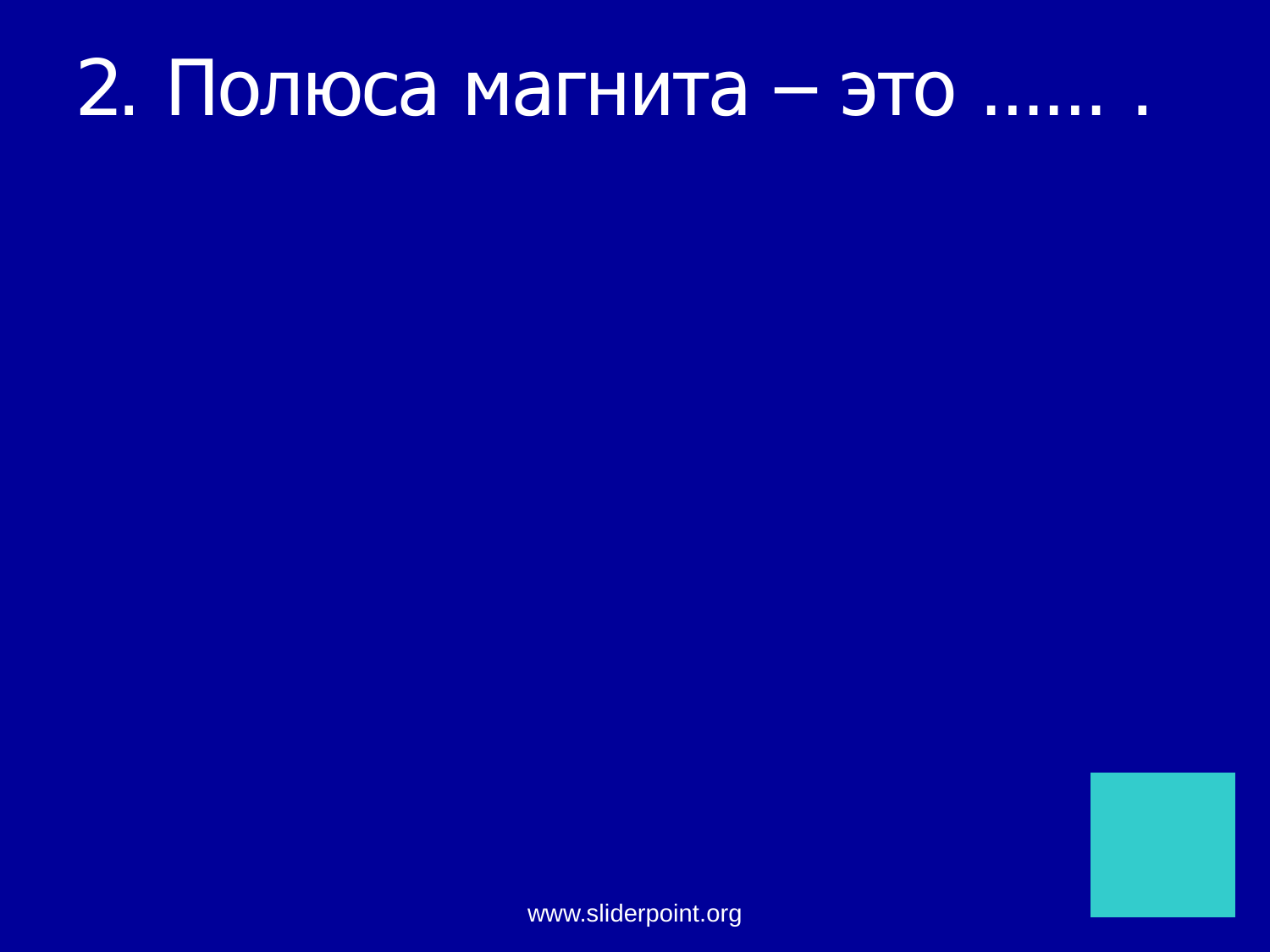

2. Полюса магнита – это …… .

www.sliderpoint.org